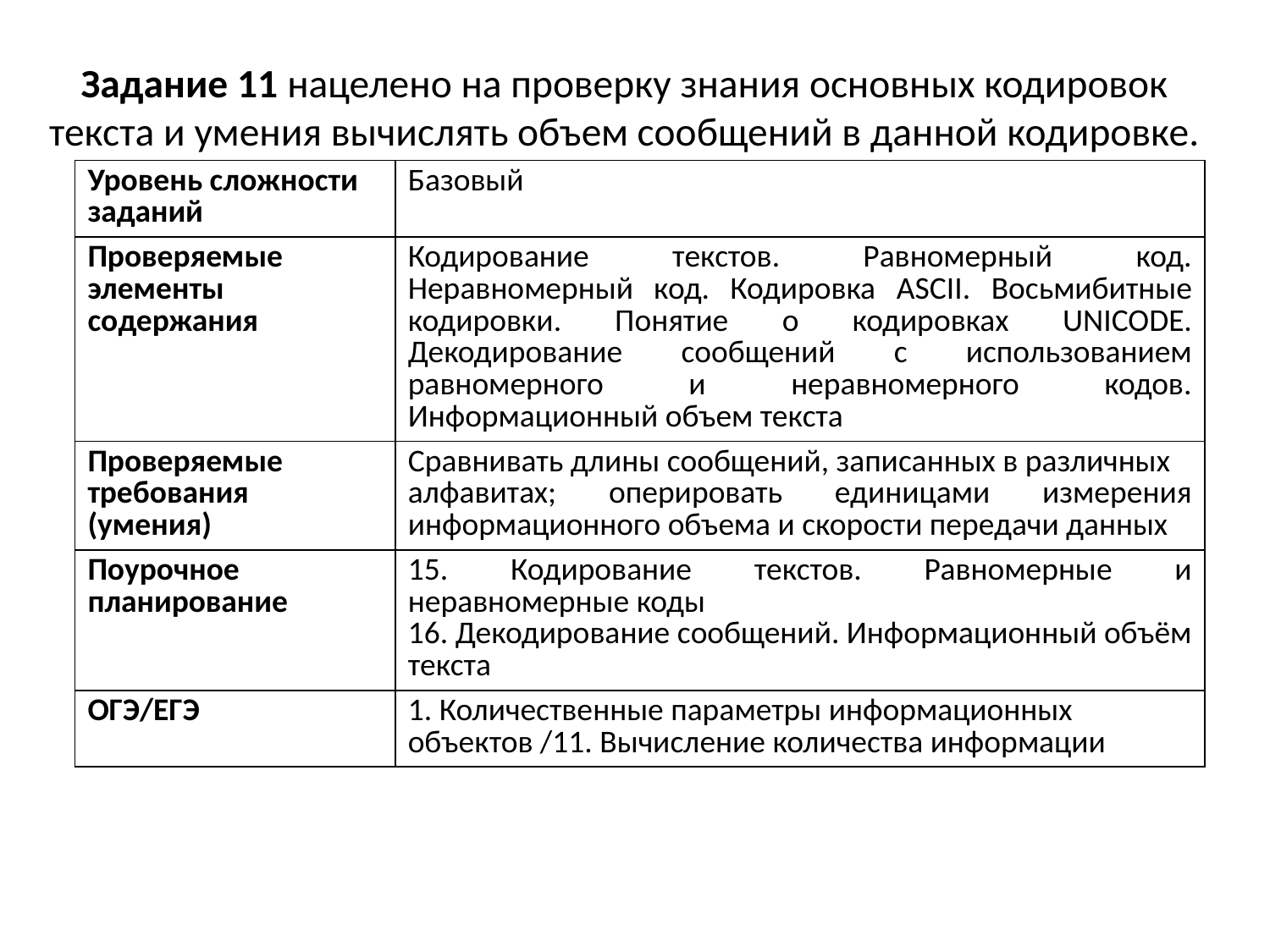

# Задание 11 нацелено на проверку знания основных кодировок текста и умения вычислять объем сообщений в данной кодировке.
| Уровень сложности заданий | Базовый |
| --- | --- |
| Проверяемые элементы содержания | Кодирование текстов. Равномерный код. Неравномерный код. Кодировка ASCII. Восьмибитные кодировки. Понятие о кодировках UNICODE. Декодирование сообщений с использованием равномерного и неравномерного кодов. Информационный объем текста |
| Проверяемые требования (умения) | Сравнивать длины сообщений, записанных в различных алфавитах; оперировать единицами измерения информационного объема и скорости передачи данных |
| Поурочное планирование | 15. Кодирование текстов. Равномерные и неравномерные коды 16. Декодирование сообщений. Информационный объём текста |
| ОГЭ/ЕГЭ | 1. Количественные параметры информационных объектов /11. Вычисление количества информации |